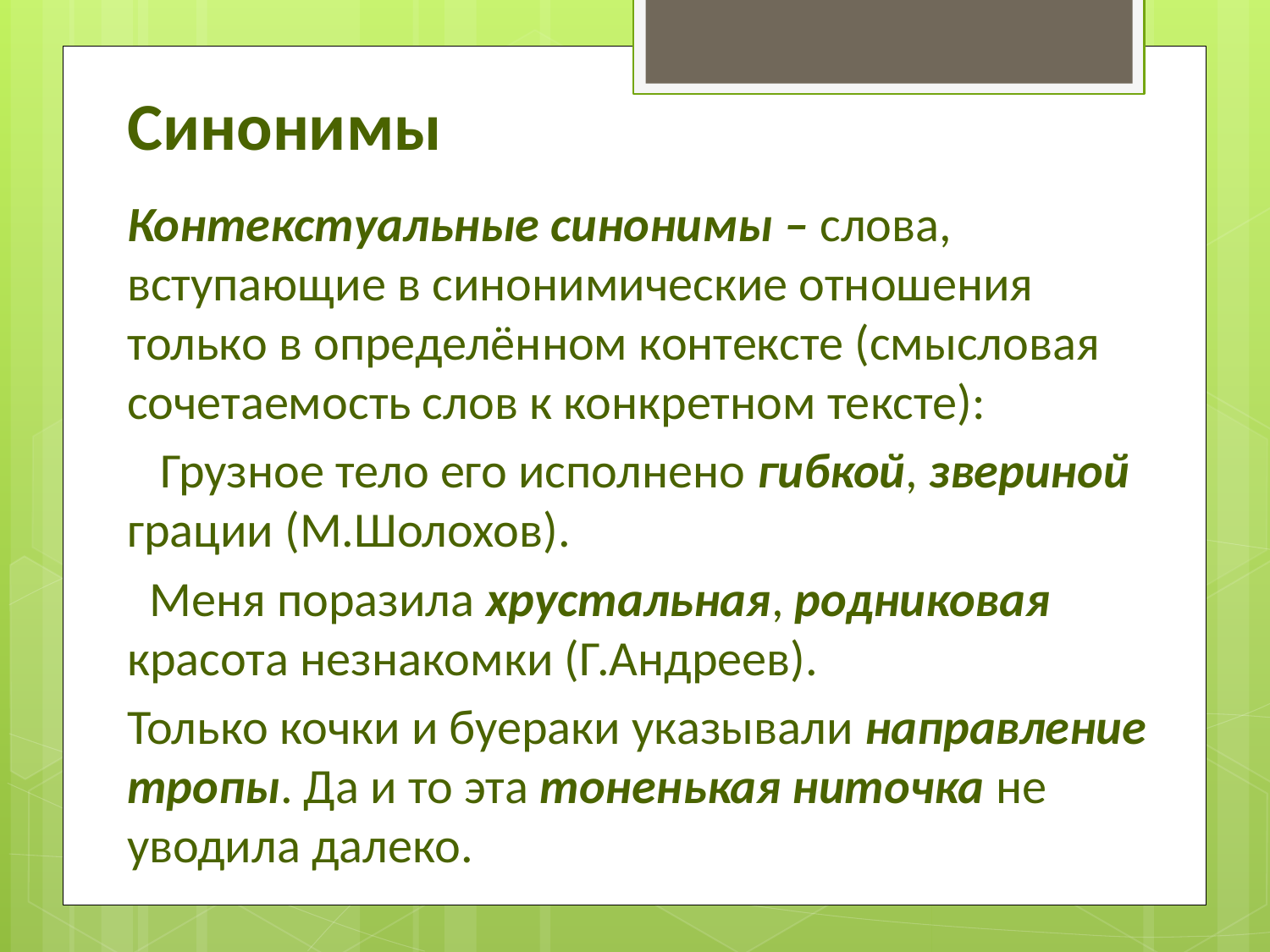

# Синонимы
Контекстуальные синонимы – слова, вступающие в синонимические отношения только в определённом контексте (смысловая сочетаемость слов к конкретном тексте):
   Грузное тело его исполнено гибкой, звериной грации (М.Шолохов).
  Меня поразила хрустальная, родниковая красота незнакомки (Г.Андреев).
Только кочки и буераки указывали направление тропы. Да и то эта тоненькая ниточка не уводила далеко.